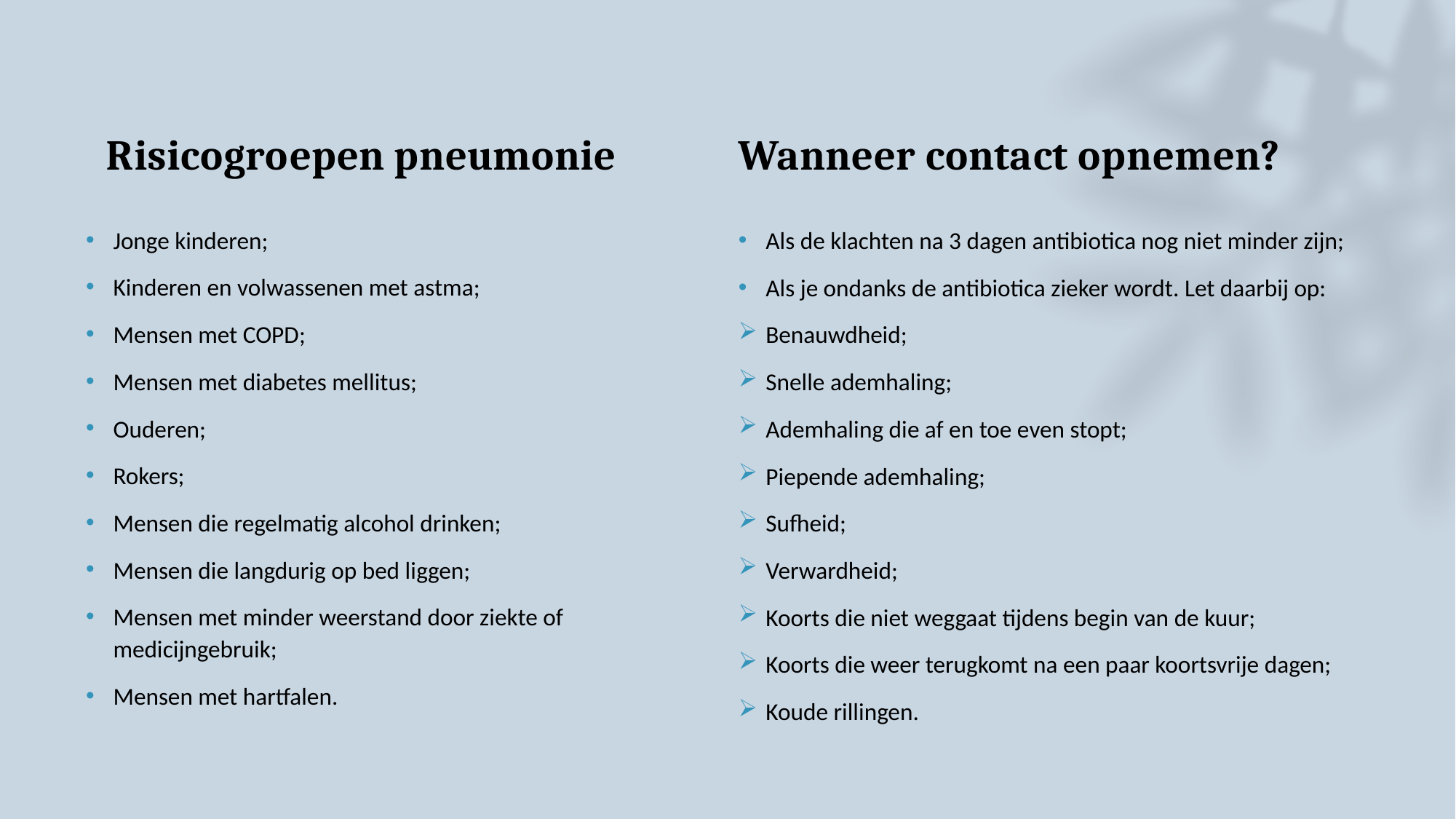

# Risicogroepen pneumonie
Wanneer contact opnemen?
Als de klachten na 3 dagen antibiotica nog niet minder zijn;
Als je ondanks de antibiotica zieker wordt. Let daarbij op:
Benauwdheid;
Snelle ademhaling;
Ademhaling die af en toe even stopt;
Piepende ademhaling;
Sufheid;
Verwardheid;
Koorts die niet weggaat tijdens begin van de kuur;
Koorts die weer terugkomt na een paar koortsvrije dagen;
Koude rillingen.
Jonge kinderen;
Kinderen en volwassenen met astma;
Mensen met COPD;
Mensen met diabetes mellitus;
Ouderen;
Rokers;
Mensen die regelmatig alcohol drinken;
Mensen die langdurig op bed liggen;
Mensen met minder weerstand door ziekte of medicijngebruik;
Mensen met hartfalen.